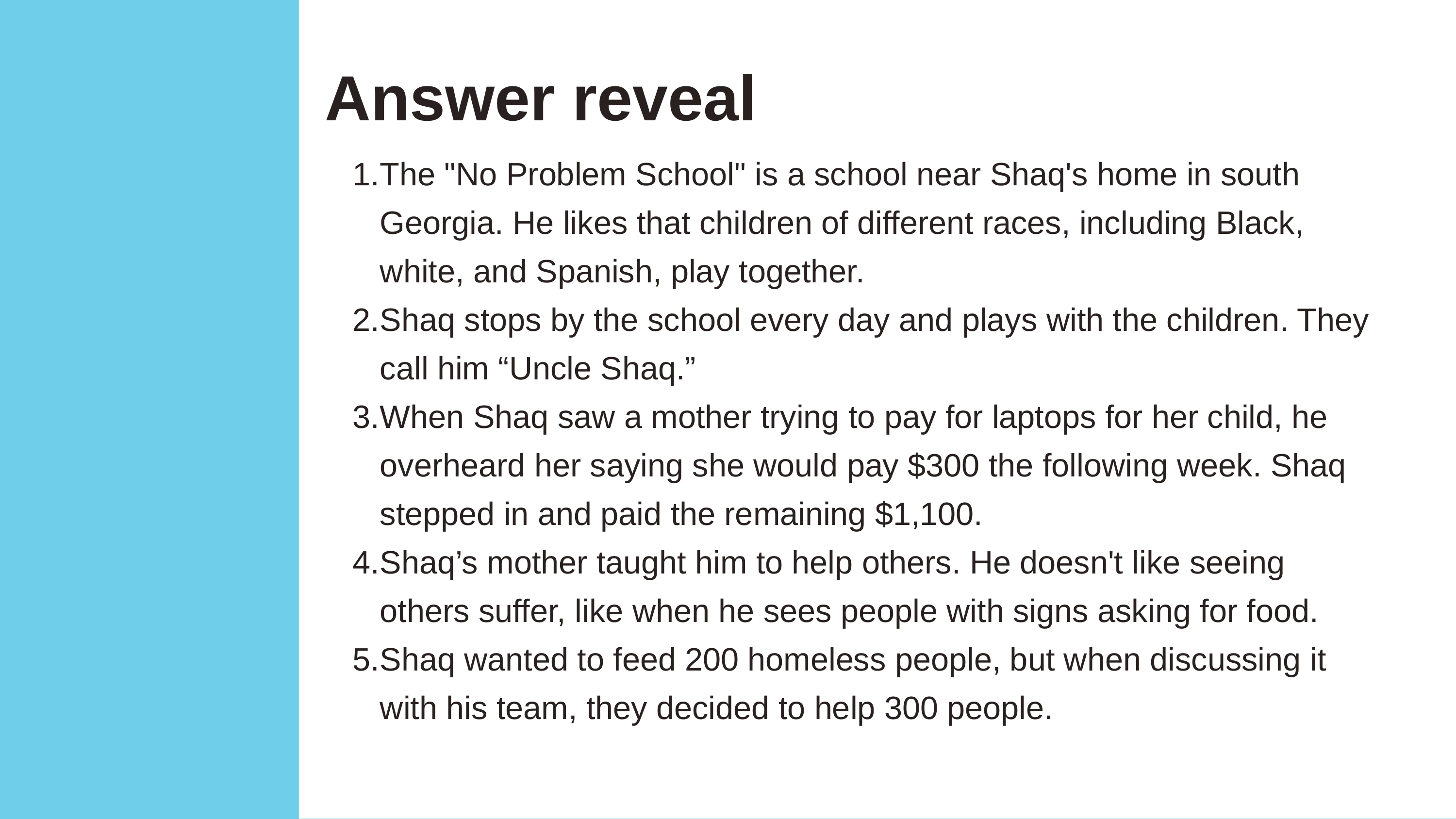

Answer reveal
The "No Problem School" is a school near Shaq's home in south Georgia. He likes that children of different races, including Black, white, and Spanish, play together.
Shaq stops by the school every day and plays with the children. They call him “Uncle Shaq.”
When Shaq saw a mother trying to pay for laptops for her child, he overheard her saying she would pay $300 the following week. Shaq stepped in and paid the remaining $1,100.
Shaq’s mother taught him to help others. He doesn't like seeing others suffer, like when he sees people with signs asking for food.
Shaq wanted to feed 200 homeless people, but when discussing it with his team, they decided to help 300 people.